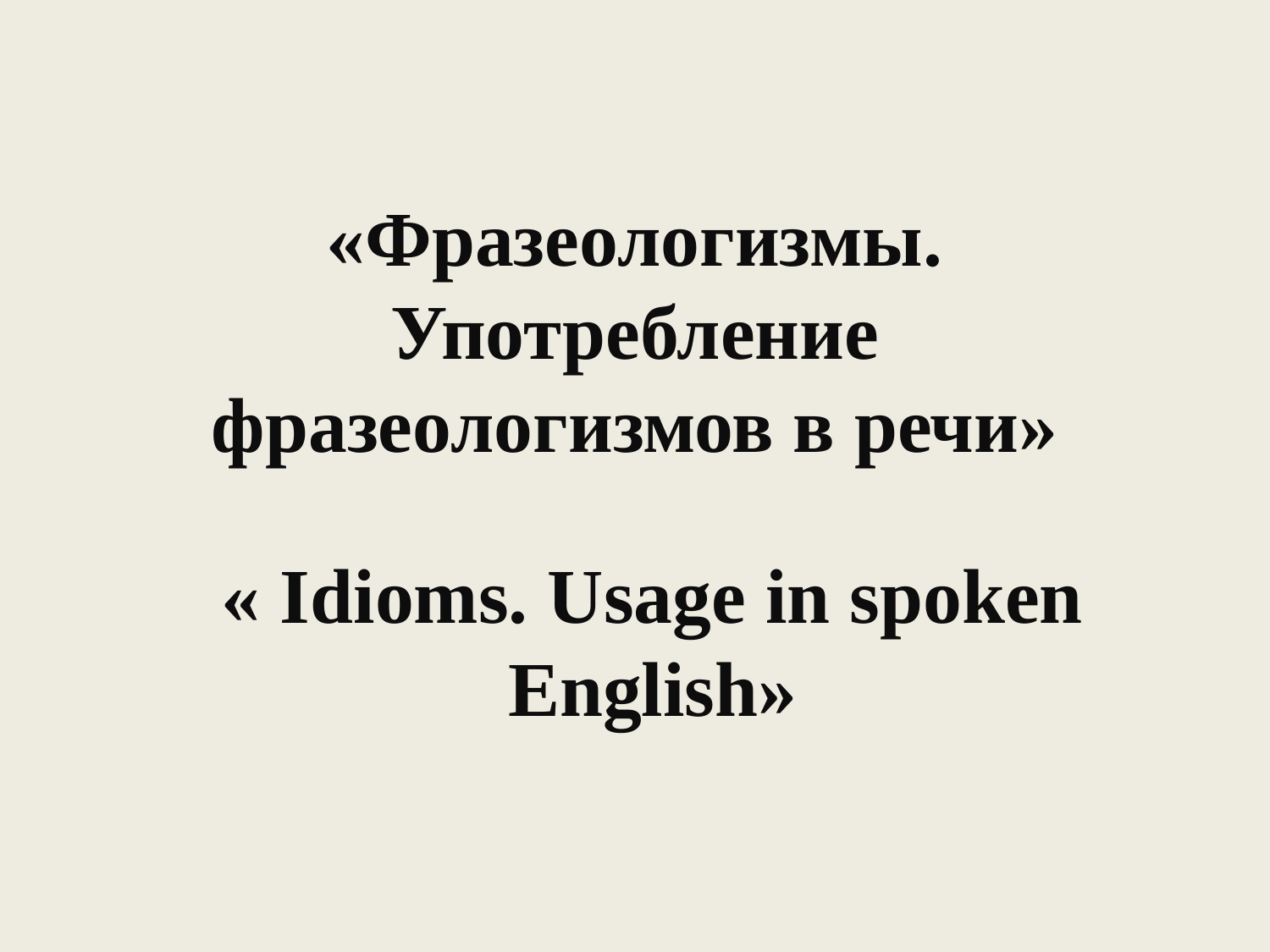

# «Фразеологизмы. Употребление фразеологизмов в речи»
« Idioms. Usage in spoken English»